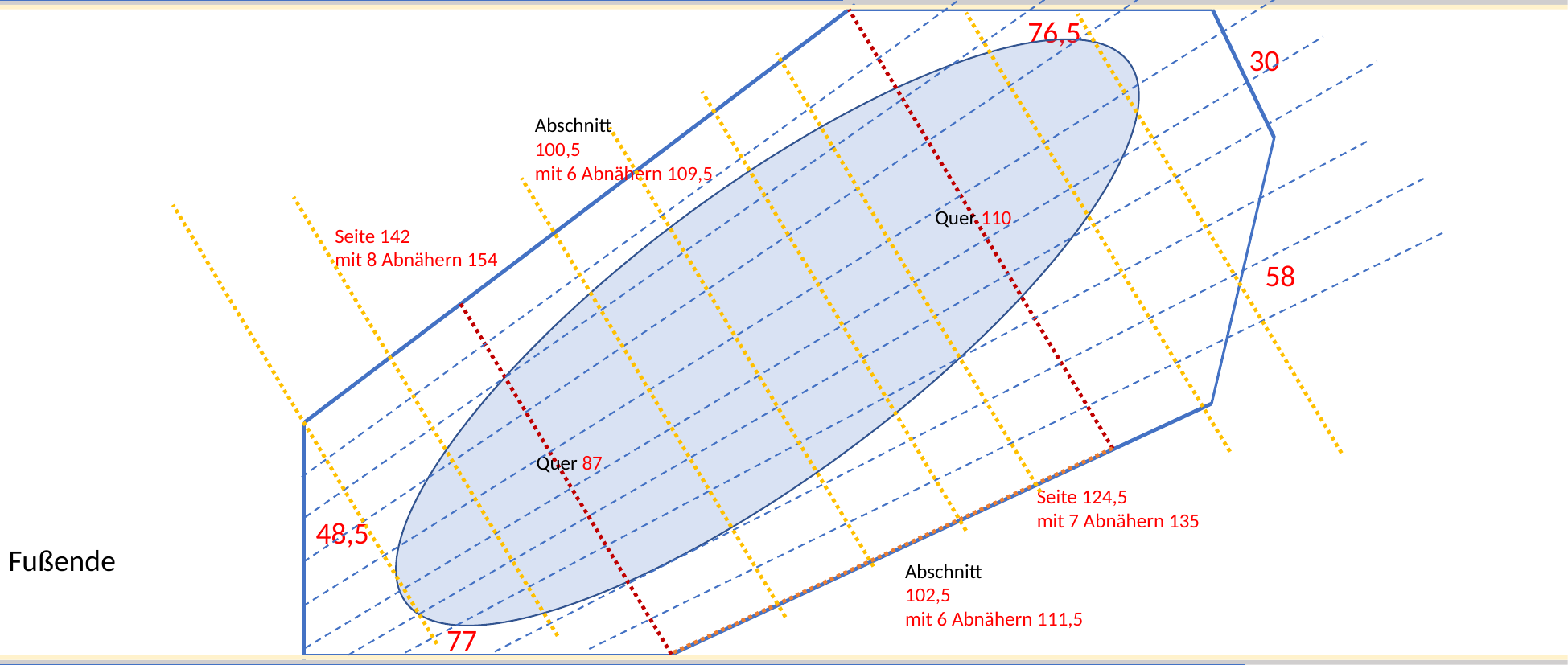

Nach Catsplat/Boston in dieser Querlinie bei 10 Kammern à 110mm, Bafflehöhe 38mm, max. Kammerhöhe 56mm:
8 Kammern à 129mm
2 Kammern à 167mm
2*25mm Nahtzugabe
Gesamt 1.416mm
Gemessene Werte mit
Berechnungen für Unterstoff
(Blick von unten auf Träger)

76,5
30
Abschnitt
100,5
mit 6 Abnähern 109,5

Quer 110
Seite 142
mit 8 Abnähern 154
58
Quer 87
Seite 124,5
mit 7 Abnähern 135
48,5
Fußende
Abschnitt
102,5
mit 6 Abnähern 111,5
77

Nach Catsplat/Boston in dieser Querlinie bei 10 Kammern à 87mm:
8 Kammern à 108mm
2 Kammern à 146mm (Außenkammern mit Bafflehöhe 38mm)
2*25mm Nahtzugabe
Gesamt 1.206mm